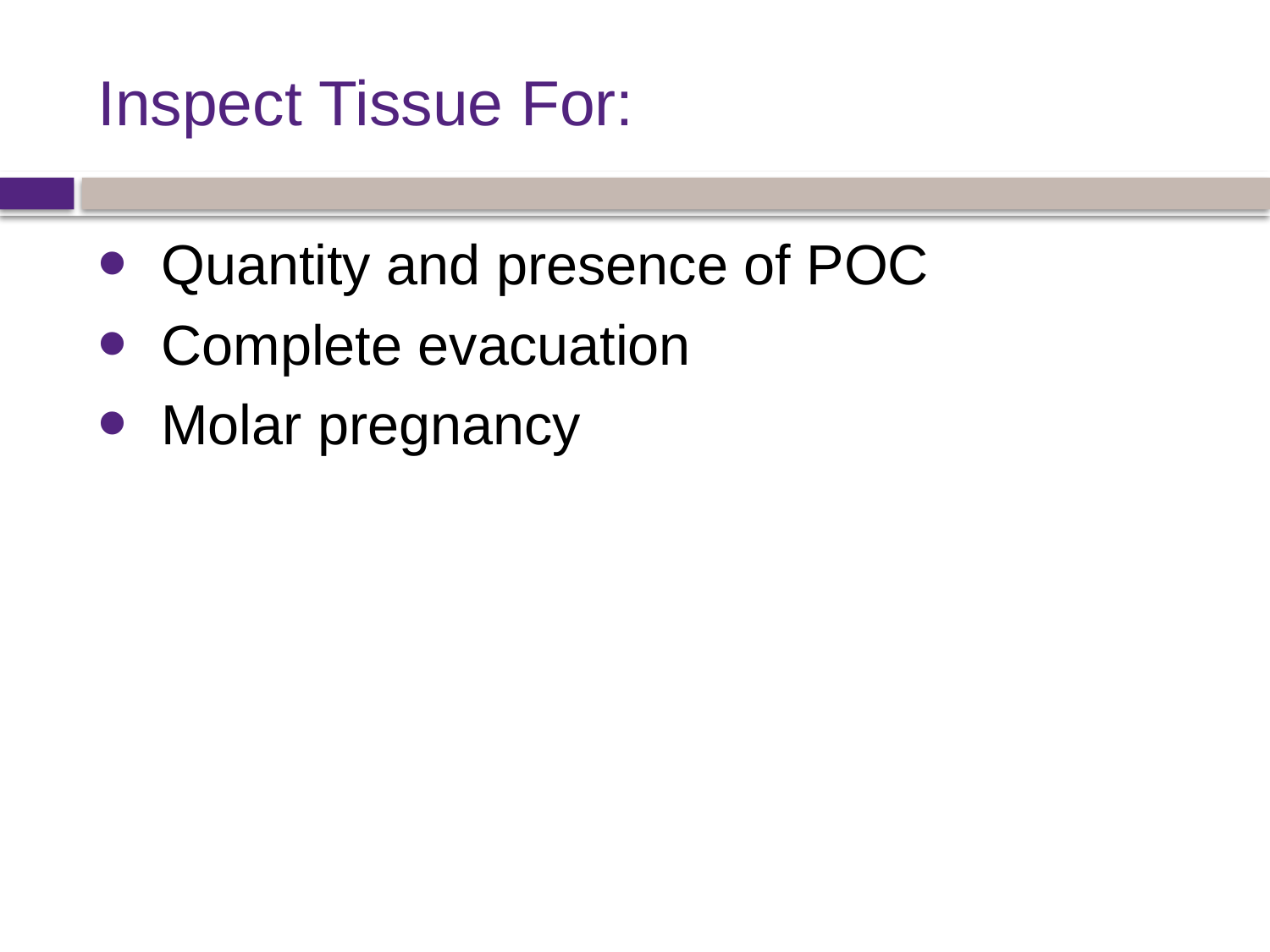

# Inspect Tissue For:
Quantity and presence of POC
Complete evacuation
Molar pregnancy